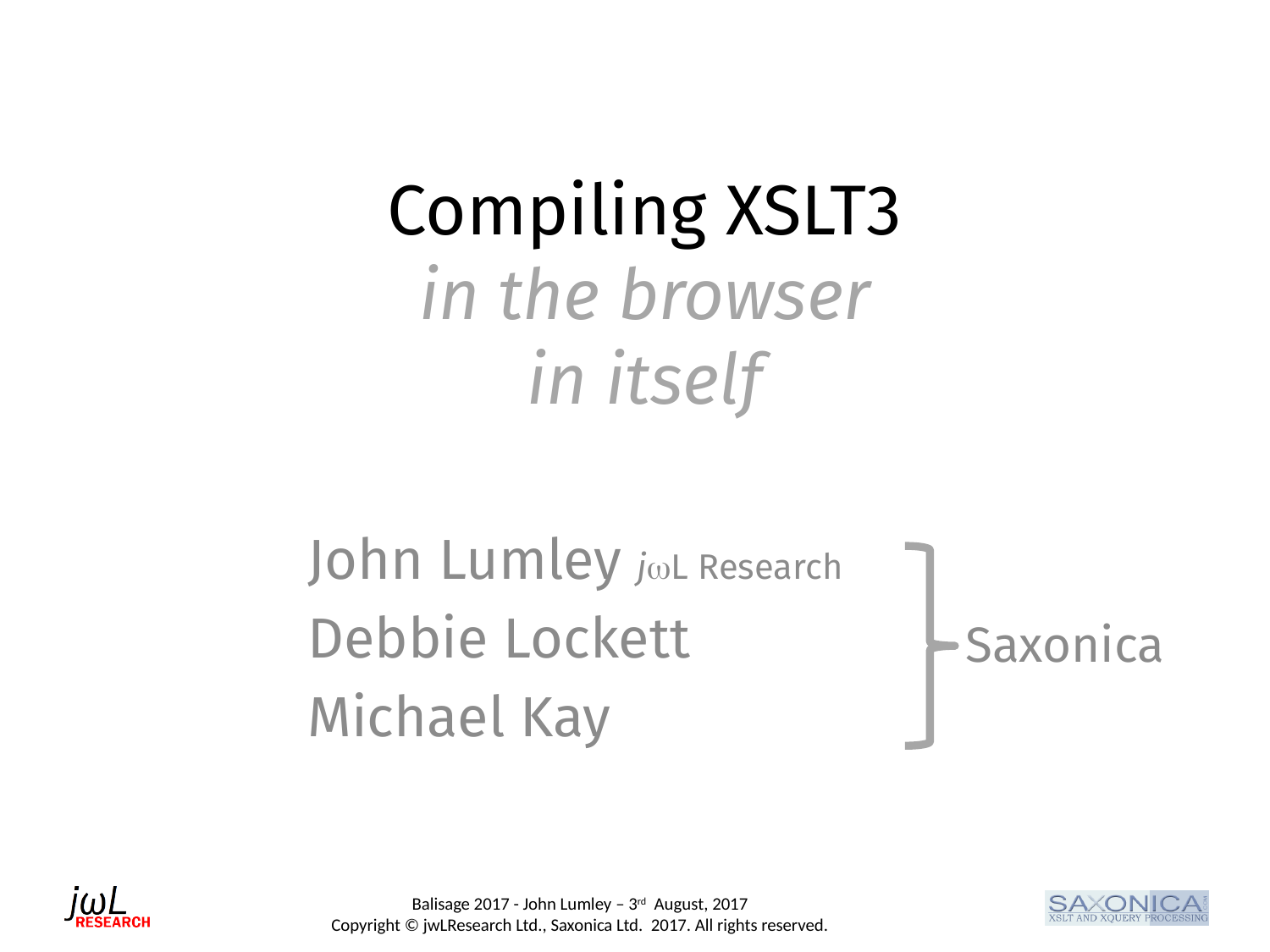

# Compiling XSLT3 in the browser in itself
John Lumley jωL Research
Debbie Lockett
Michael Kay

Saxonica